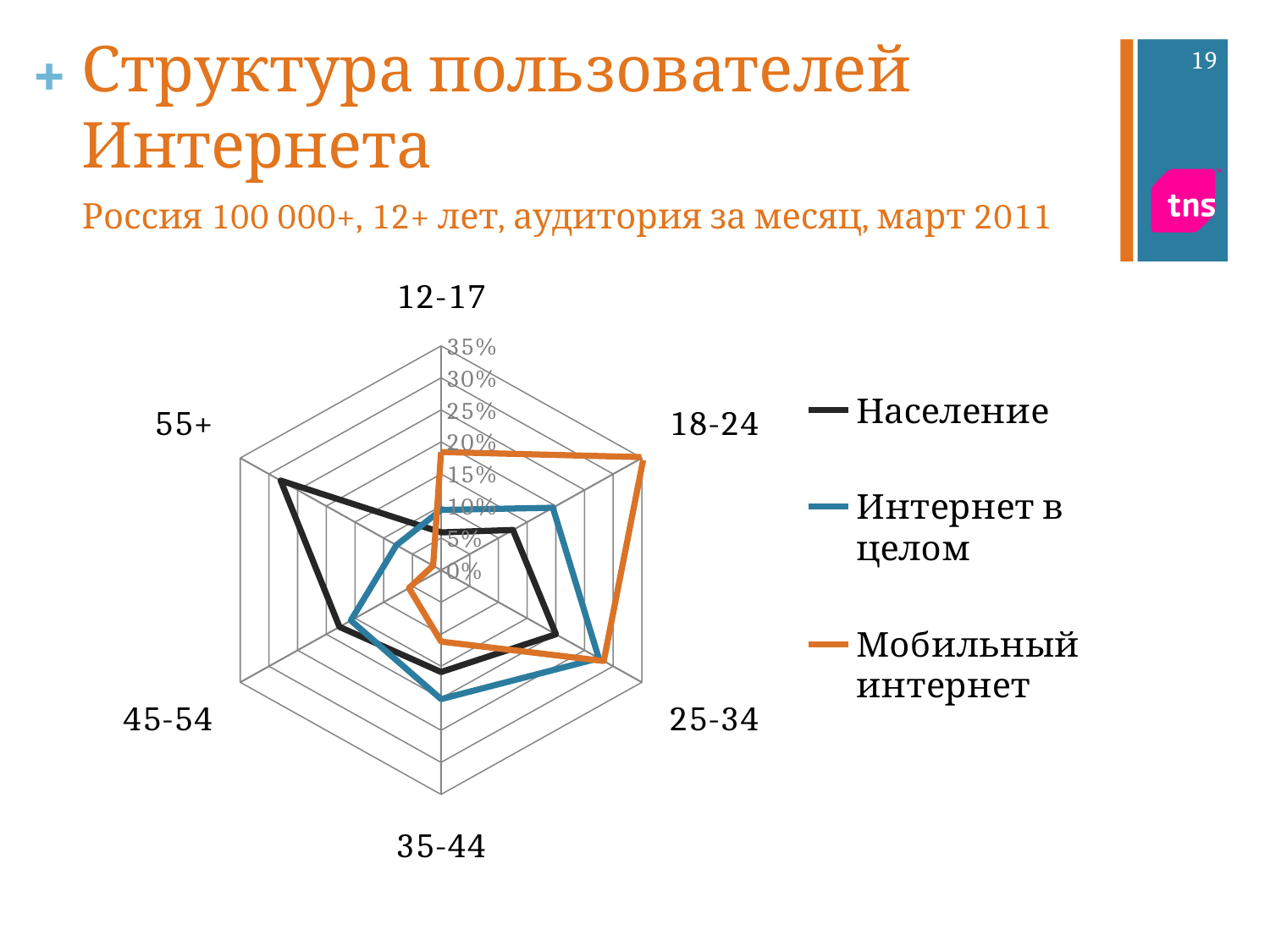

19
# Структура пользователей Интернета
Россия 100 000+, 12+ лет, аудитория за месяц, март 2011

### Chart

| Category | Население | Интернет в целом | Мобильный интернет |
|---|---|---|---|
| 12-17 | 5.89 | 9.39 | 18.43 |
| 18-24 | 12.53 | 19.479999999999986 | 35.07 |
| 25-34 | 20.02 | 27.5 | 28.36 |
| 35-44 | 15.9 | 20.12 | 11.16 |
| 45-54 | 17.71 | 15.72 | 5.59 |
| 55+ | 27.95 | 7.79 | 1.3900000000000001 |